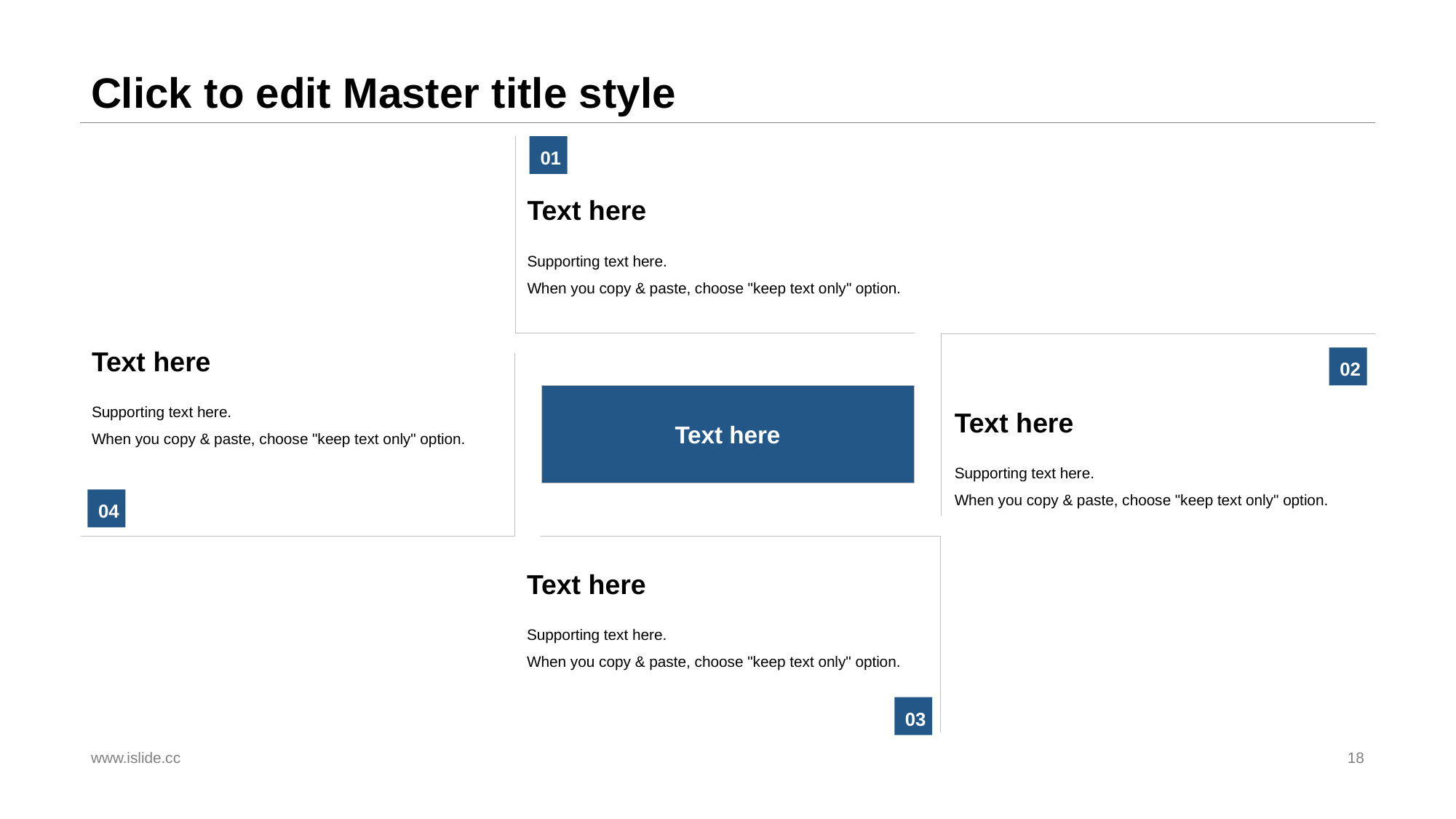

# Click to edit Master title style

01
Text here

Supporting text here.
When you copy & paste, choose "keep text only" option.
Text here
02
Text here
Supporting text here.
When you copy & paste, choose "keep text only" option.
Text here
Supporting text here.
When you copy & paste, choose "keep text only" option.
04

Text here
Supporting text here.
When you copy & paste, choose "keep text only" option.
03
www.islide.cc
18